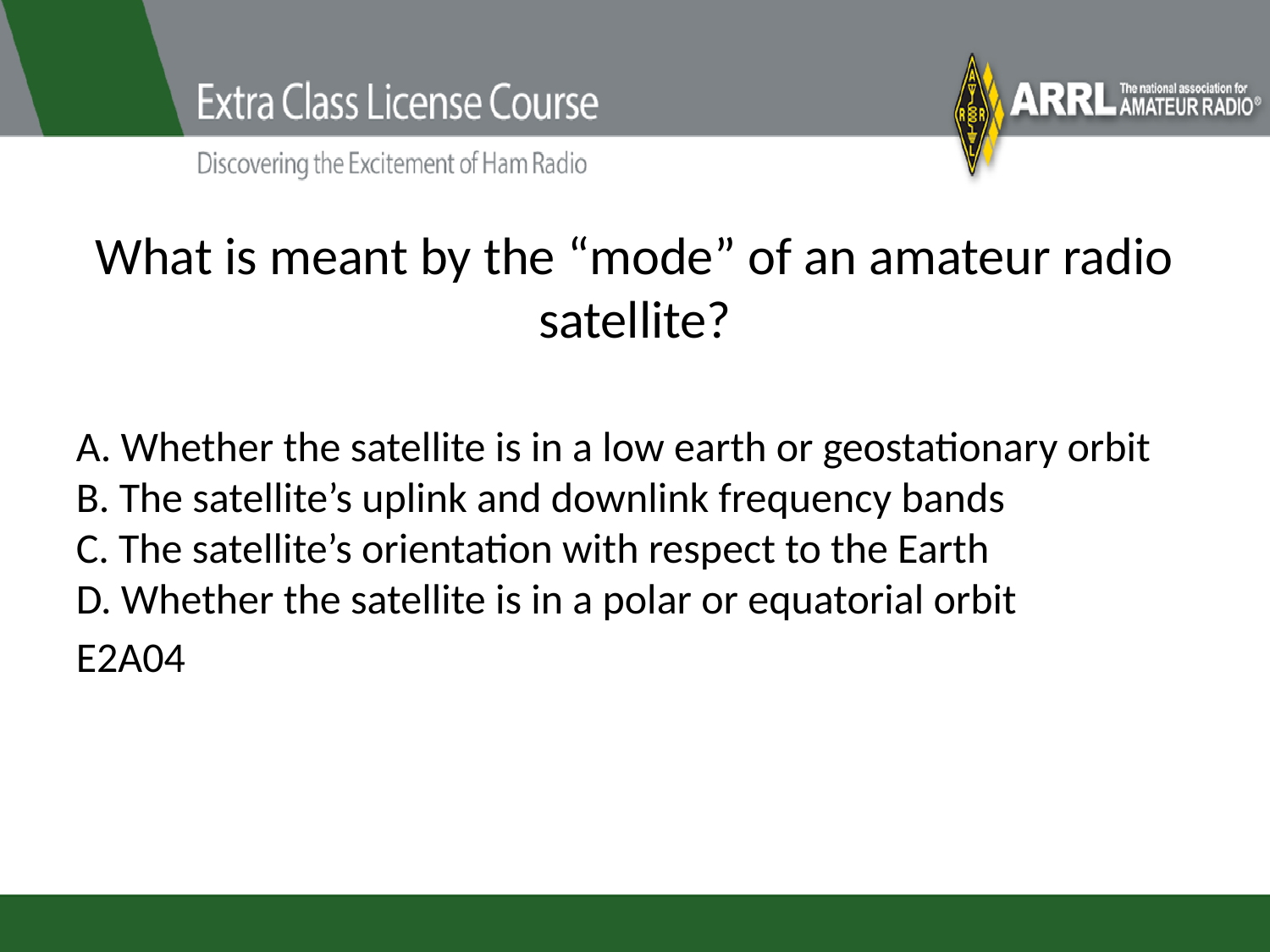

# What is meant by the “mode” of an amateur radio satellite?
A. Whether the satellite is in a low earth or geostationary orbit
B. The satellite’s uplink and downlink frequency bands
C. The satellite’s orientation with respect to the Earth
D. Whether the satellite is in a polar or equatorial orbit
E2A04